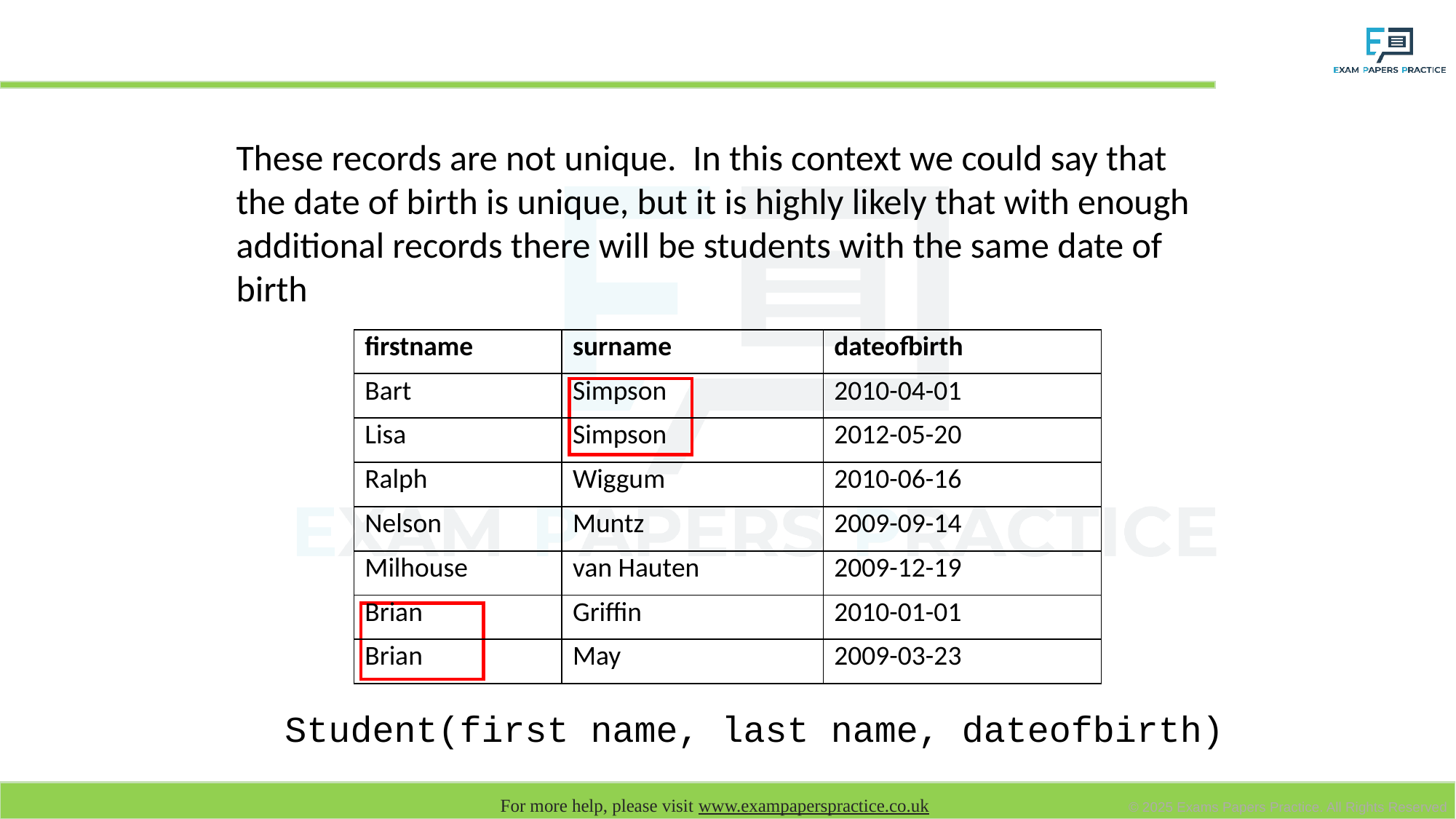

# What do we mean by unique?
These records are not unique.  In this context we could say that the date of birth is unique, but it is highly likely that with enough additional records there will be students with the same date of birth
| firstname | surname | dateofbirth |
| --- | --- | --- |
| Bart | Simpson | 2010-04-01 |
| Lisa | Simpson | 2012-05-20 |
| Ralph | Wiggum | 2010-06-16 |
| Nelson | Muntz | 2009-09-14 |
| Milhouse | van Hauten | 2009-12-19 |
| Brian | Griffin | 2010-01-01 |
| Brian | May | 2009-03-23 |

Student(first name, last name, dateofbirth)